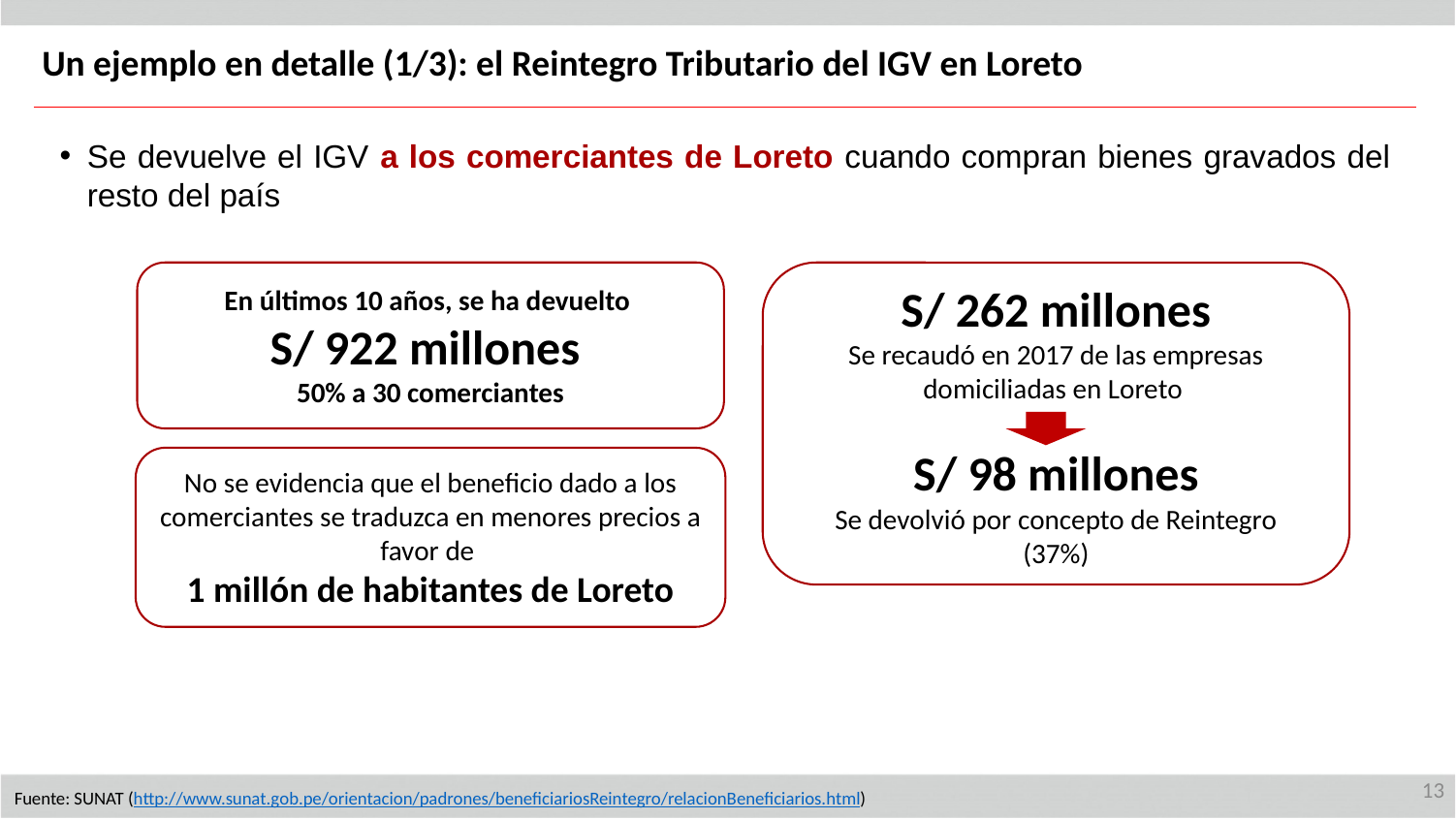

Un ejemplo en detalle (1/3): el Reintegro Tributario del IGV en Loreto
Se devuelve el IGV a los comerciantes de Loreto cuando compran bienes gravados del resto del país
S/ 262 millones
Se recaudó en 2017 de las empresas domiciliadas en Loreto

S/ 98 millones
Se devolvió por concepto de Reintegro
(37%)
En últimos 10 años, se ha devuelto
S/ 922 millones
50% a 30 comerciantes

No se evidencia que el beneficio dado a los comerciantes se traduzca en menores precios a favor de
1 millón de habitantes de Loreto
13
Fuente: SUNAT (http://www.sunat.gob.pe/orientacion/padrones/beneficiariosReintegro/relacionBeneficiarios.html)